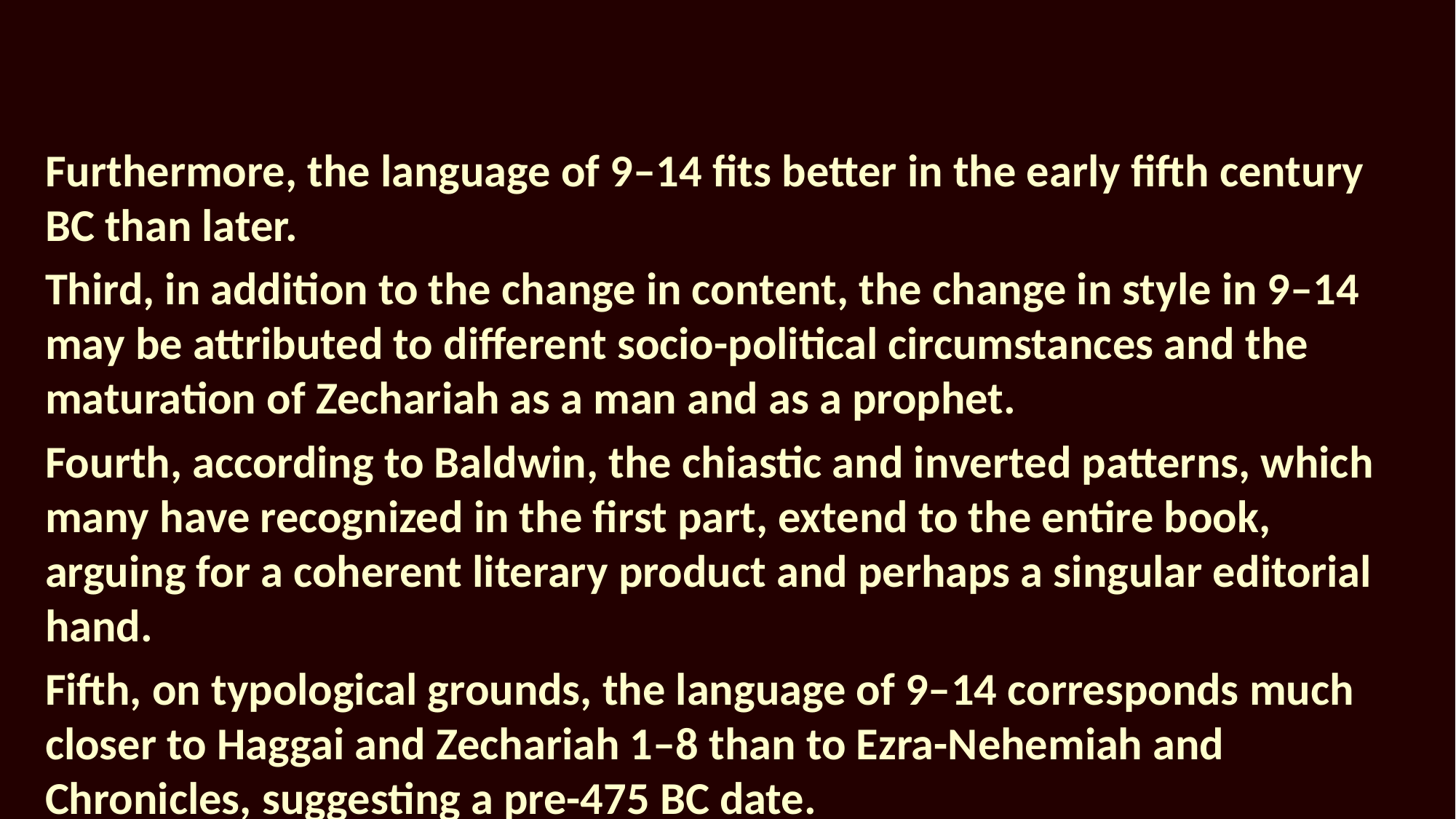

Furthermore, the language of 9–14 fits better in the early fifth century BC than later.
Third, in addition to the change in content, the change in style in 9–14 may be attributed to different socio-political circumstances and the maturation of Zechariah as a man and as a prophet.
Fourth, according to Baldwin, the chiastic and inverted patterns, which many have recognized in the first part, extend to the entire book, arguing for a coherent literary product and perhaps a singular editorial hand.
Fifth, on typological grounds, the language of 9–14 corresponds much closer to Haggai and Zechariah 1–8 than to Ezra-Nehemiah and Chronicles, suggesting a pre-475 BC date.